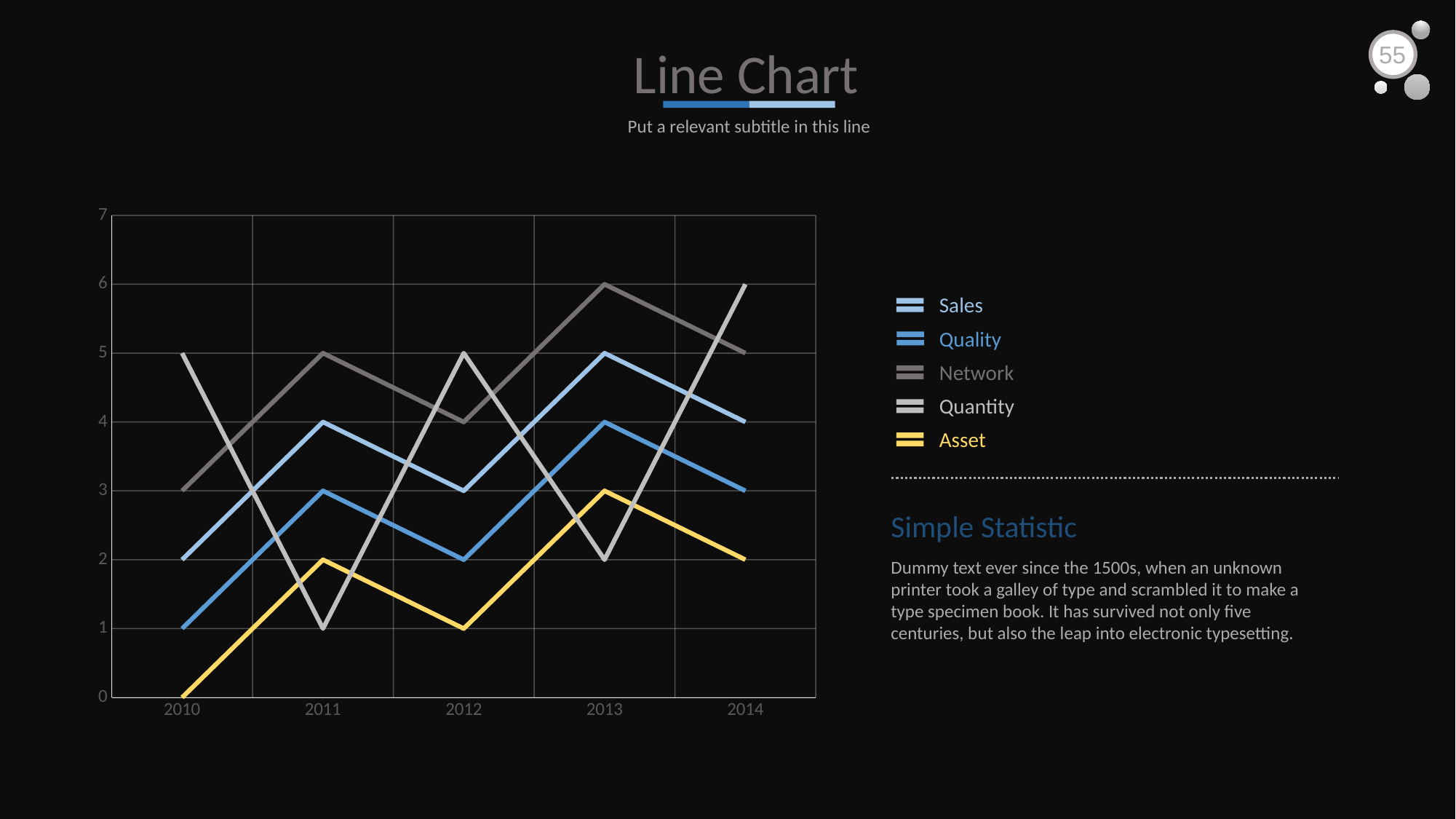

Line Chart

55

Put a relevant subtitle in this line

### Chart

| Category | Sales | Network | Quality | Quantity | Asset |
|---|---|---|---|---|---|
| 2010 | 1.0 | 2.0 | 3.0 | 0.0 | 5.0 |
| 2011 | 3.0 | 4.0 | 5.0 | 2.0 | 1.0 |
| 2012 | 2.0 | 3.0 | 4.0 | 1.0 | 5.0 |
| 2013 | 4.0 | 5.0 | 6.0 | 3.0 | 2.0 |
| 2014 | 3.0 | 4.0 | 5.0 | 2.0 | 6.0 |
Sales

Quality

Network

Quantity

Asset

Simple Statistic
Dummy text ever since the 1500s, when an unknown printer took a galley of type and scrambled it to make a type specimen book. It has survived not only five centuries, but also the leap into electronic typesetting.